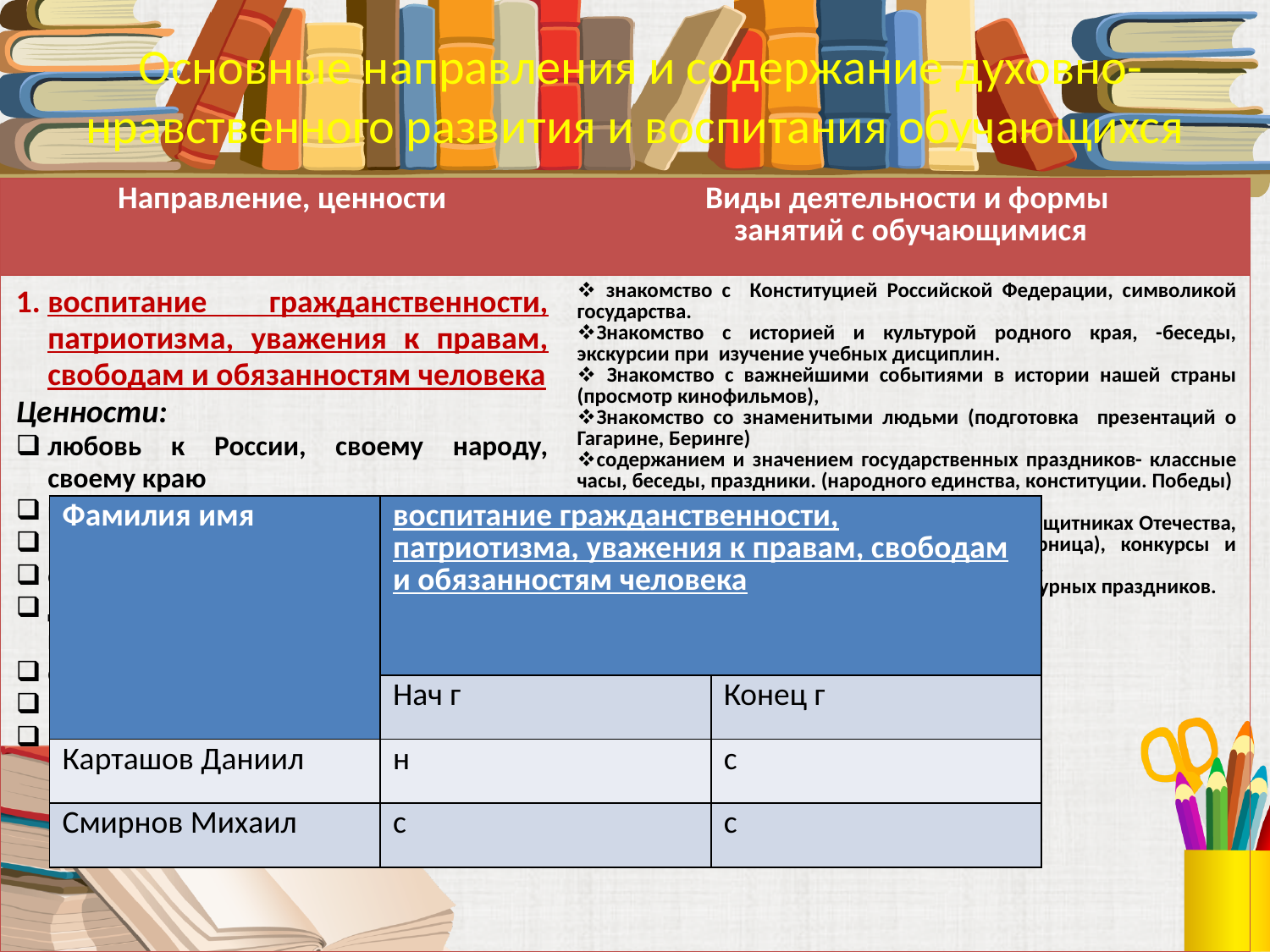

Основные направления и содержание духовно-нравственного развития и воспитания обучающихся
| Направление, ценности | Виды деятельности и формы занятий с обучающимися |
| --- | --- |
| воспитание гражданственности, патриотизма, уважения к правам, свободам и обязанностям человека Ценности: любовь к России, своему народу, своему краю гражданское общество поликультурный мир свобода личная и национальная доверие к людям, институтам государства и гражданского общества социальная солидарность мир во всём мире многообразие и уважение культур и народов | знакомство с Конституцией Российской Федерации, символикой государства. Знакомство с историей и культурой родного края, -беседы, экскурсии при изучение учебных дисциплин. Знакомство с важнейшими событиями в истории нашей страны (просмотр кинофильмов), Знакомство со знаменитыми людьми (подготовка презентаций о Гагарине, Беринге) содержанием и значением государственных праздников- классные часы, беседы, праздники. (народного единства, конституции. Победы) Беседы о подвигах Российской армии (ВОВ), защитниках Отечества, игры военно-патриотического содержания (Зарница), конкурсы и спортивные соревнования, встречи с ветеранами. Организация и проведение национально-культурных праздников. |
| Фамилия имя | воспитание гражданственности, патриотизма, уважения к правам, свободам и обязанностям человека |  |
| --- | --- | --- |
|  | Нач г | Конец г |
| Карташов Даниил | н | с |
| Смирнов Михаил | с | с |